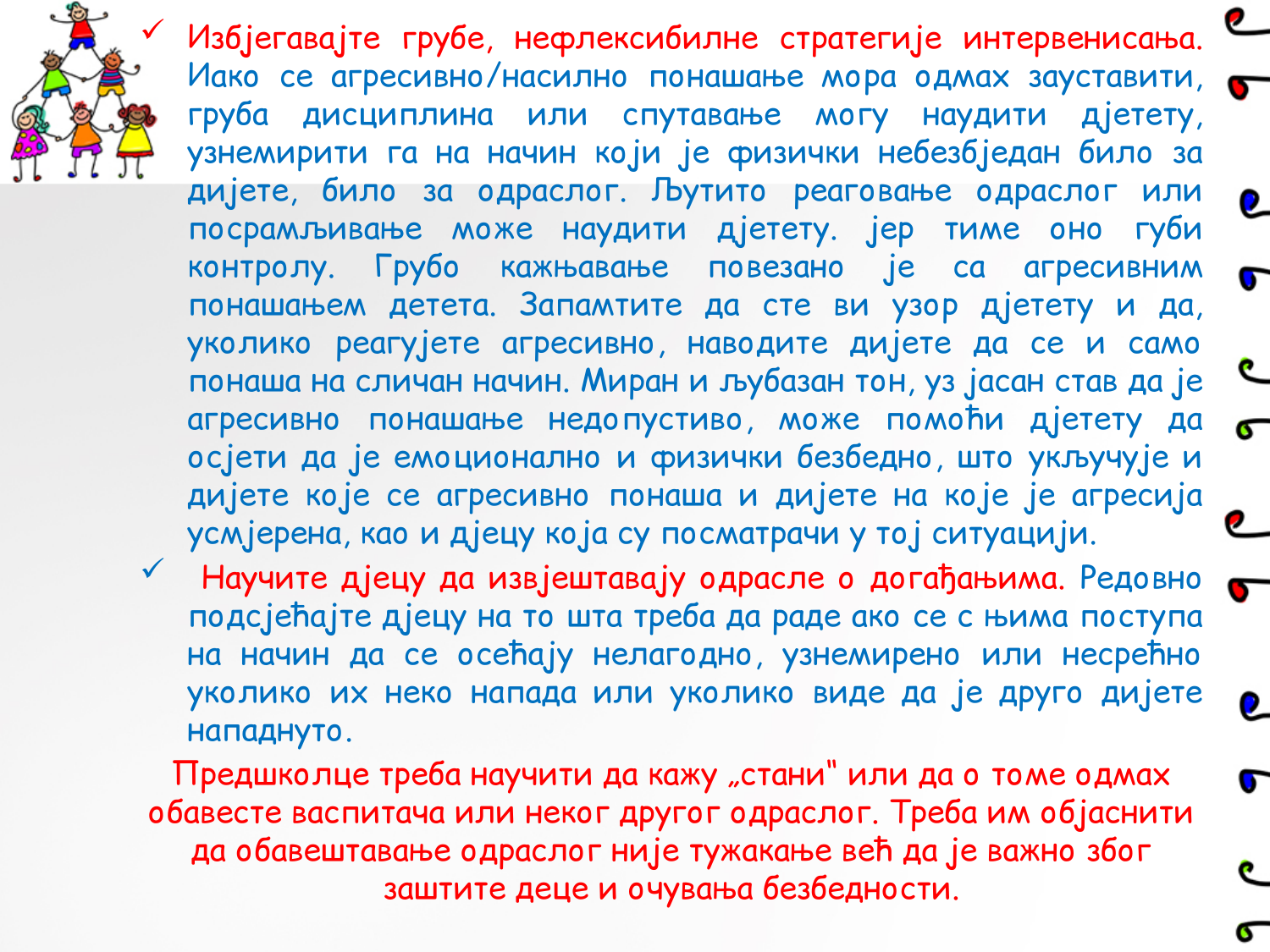

Избјегавајте грубе, нефлексибилне стратегије интервенисања. Иако се агресивно/насилно понашање мора одмах зауставити, груба дисциплина или спутавање могу наудити дјетету, узнемирити га на начин који је физички небезбједан било за дијете, било за одраслог. Љутито реаговање одраслог или посрамљивање може наудити дјетету. јер тиме оно губи контролу. Грубо кажњавање повезано је са агресивним понашањем детета. Запамтите да сте ви узор дјетету и да, уколико реагујете агресивно, наводите дијете да се и само понаша на сличан начин. Миран и љубазан тон, уз јасан став да је агресивно понашање недопустиво, може помоћи дјетету да осјети да је емоционално и физички безбедно, што укључује и дијете које се агресивно понаша и дијете на које је агресија усмјерена, као и дјецу која су посматрачи у тој ситуацији.
 Научите дјецу да извјештавају одрасле о догађањима. Редовно подсјећајте дјецу на то шта треба да раде ако се с њима поступа на начин да се осећају нелагодно, узнемирено или несрећно уколико их неко напада или уколико виде да је друго дијете нападнуто.
Предшколце треба научити да кажу „стани“ или да о томе одмах обавесте васпитача или неког другог одраслог. Треба им објаснити да обавештавање одраслог није тужакање већ да је важно због заштите деце и очувања безбедности.